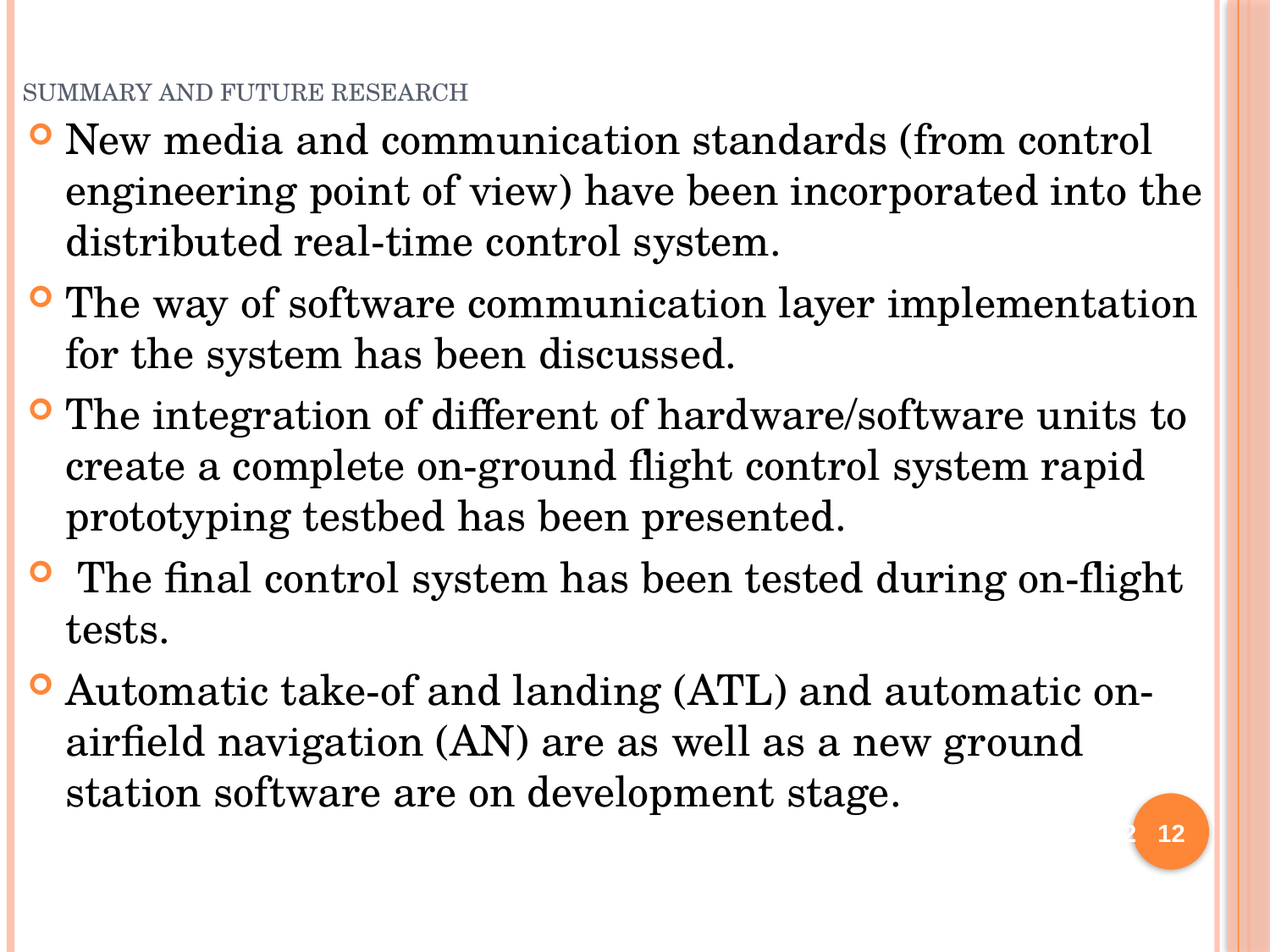

# Summary and future research
New media and communication standards (from control engineering point of view) have been incorporated into the distributed real-time control system.
The way of software communication layer implementation for the system has been discussed.
The integration of different of hardware/software units to create a complete on-ground flight control system rapid prototyping testbed has been presented.
 The final control system has been tested during on-flight tests.
Automatic take-of and landing (ATL) and automatic on-airfield navigation (AN) are as well as a new ground station software are on development stage.
12
12
12